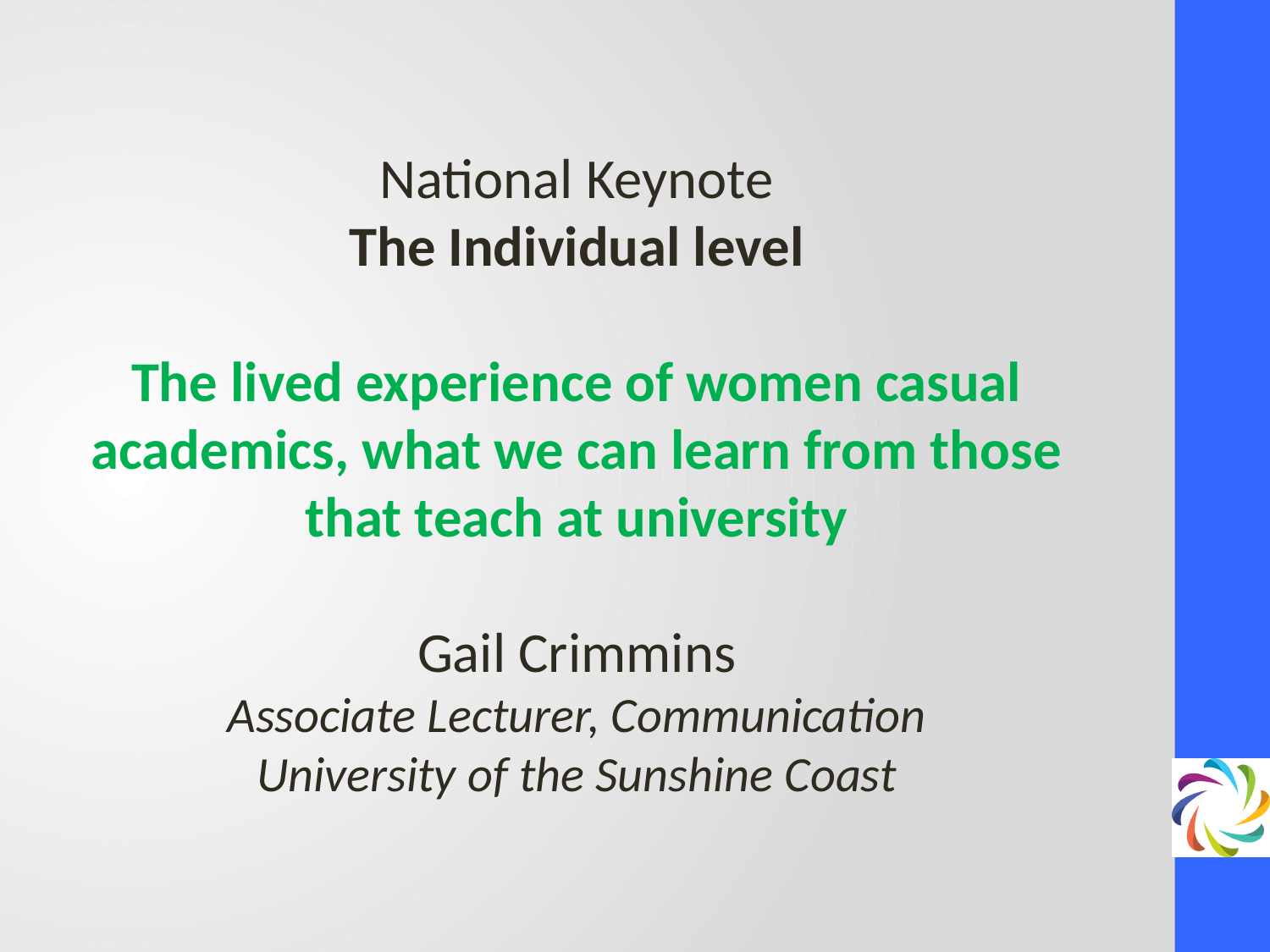

National Keynote
The Individual level

The lived experience of women casual academics, what we can learn from those that teach at university

Gail Crimmins
Associate Lecturer, Communication
University of the Sunshine Coast